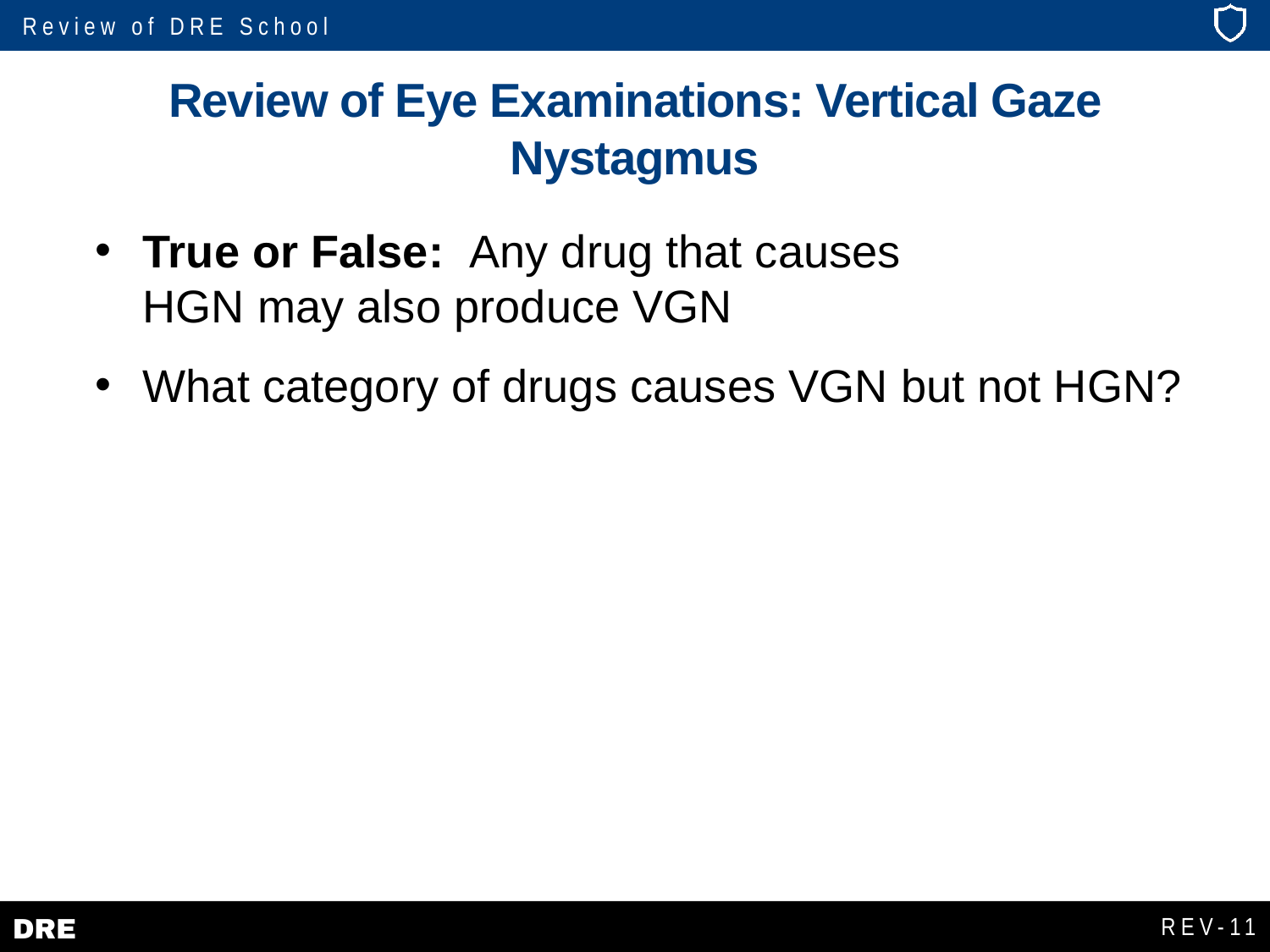

# Review of Eye Examinations: Vertical Gaze Nystagmus
True or False:  Any drug that causes
HGN may also produce VGN
What category of drugs causes VGN but not HGN?

REV-11